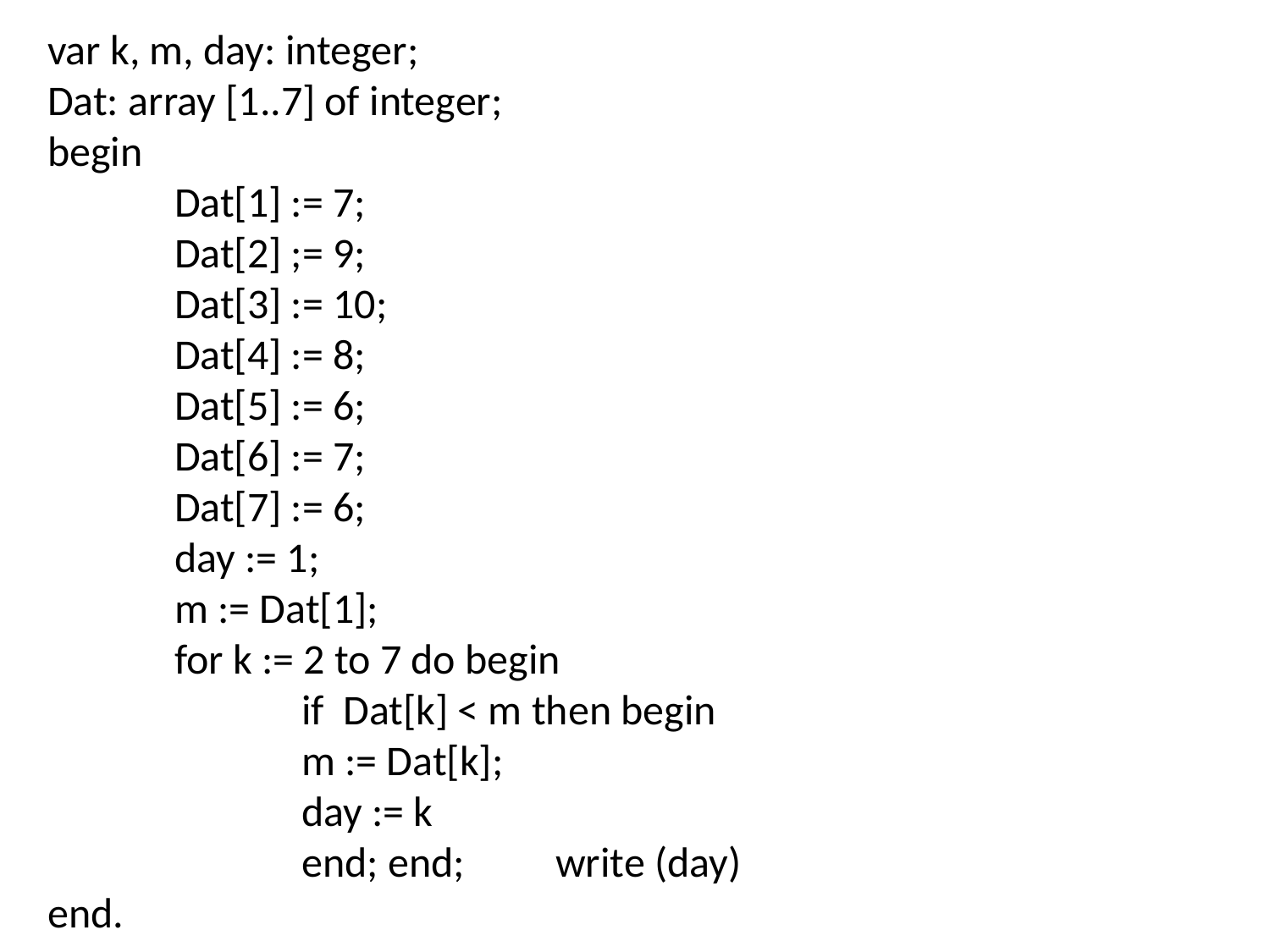

var k, m, day: integer;
Dat: array [1..7] of integer;
begin
	Dat[1] := 7;
	Dat[2] ;= 9;
	Dat[3] := 10;
	Dat[4] := 8;
	Dat[5] := 6;
	Dat[6] := 7;
	Dat[7] := 6;
	day := 1;
	m := Dat[1];
	for k := 2 to 7 do begin
		if  Dat[k] < m then begin
		m := Dat[k];
		day := k
		end; end;	write (day)
end.